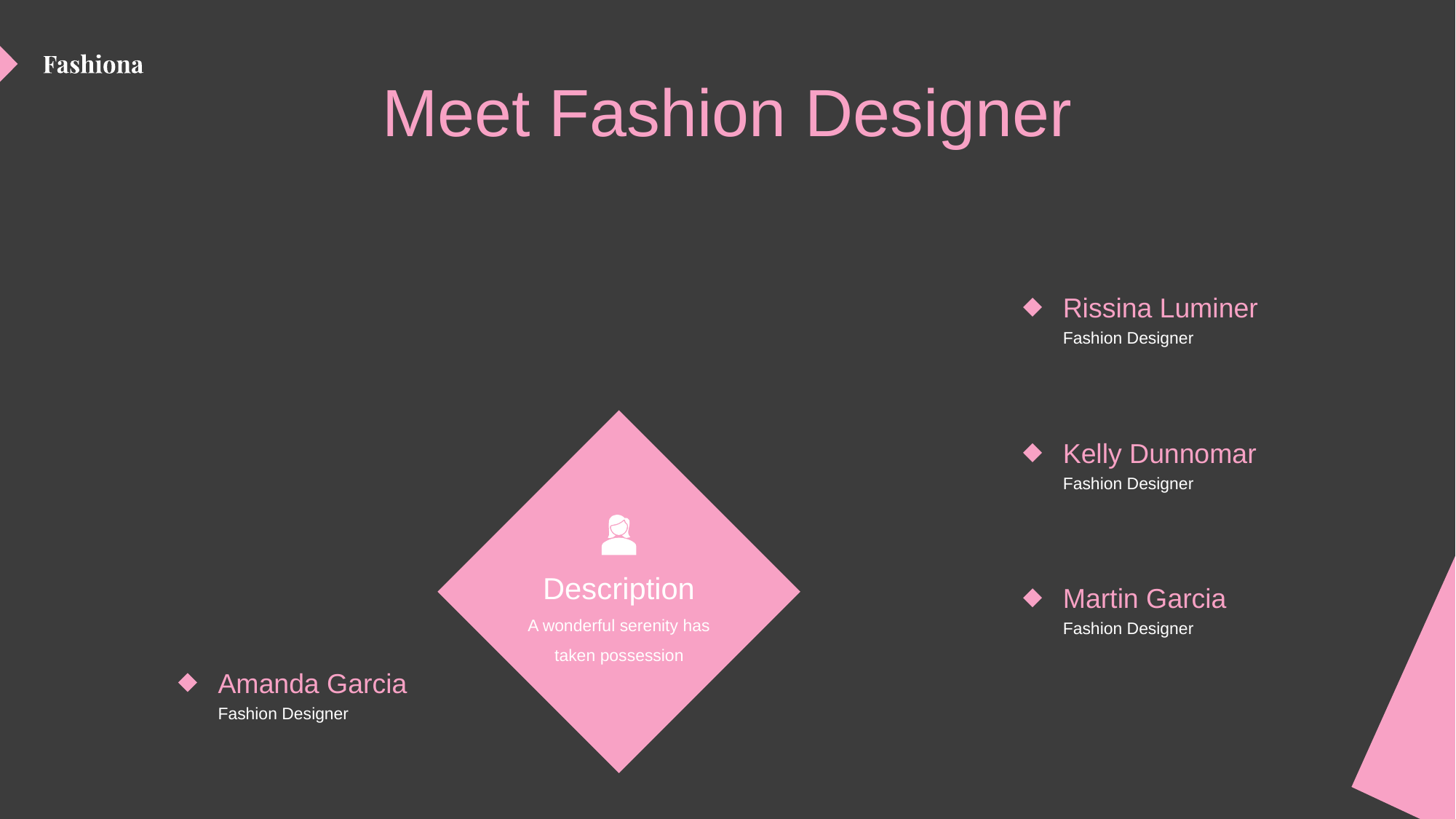

# Meet Fashion Designer

Rissina Luminer

Fashion Designer

Kelly Dunnomar

Fashion Designer

Description
Martin Garcia

A wonderful serenity has taken possession
Fashion Designer
Amanda Garcia

Fashion Designer